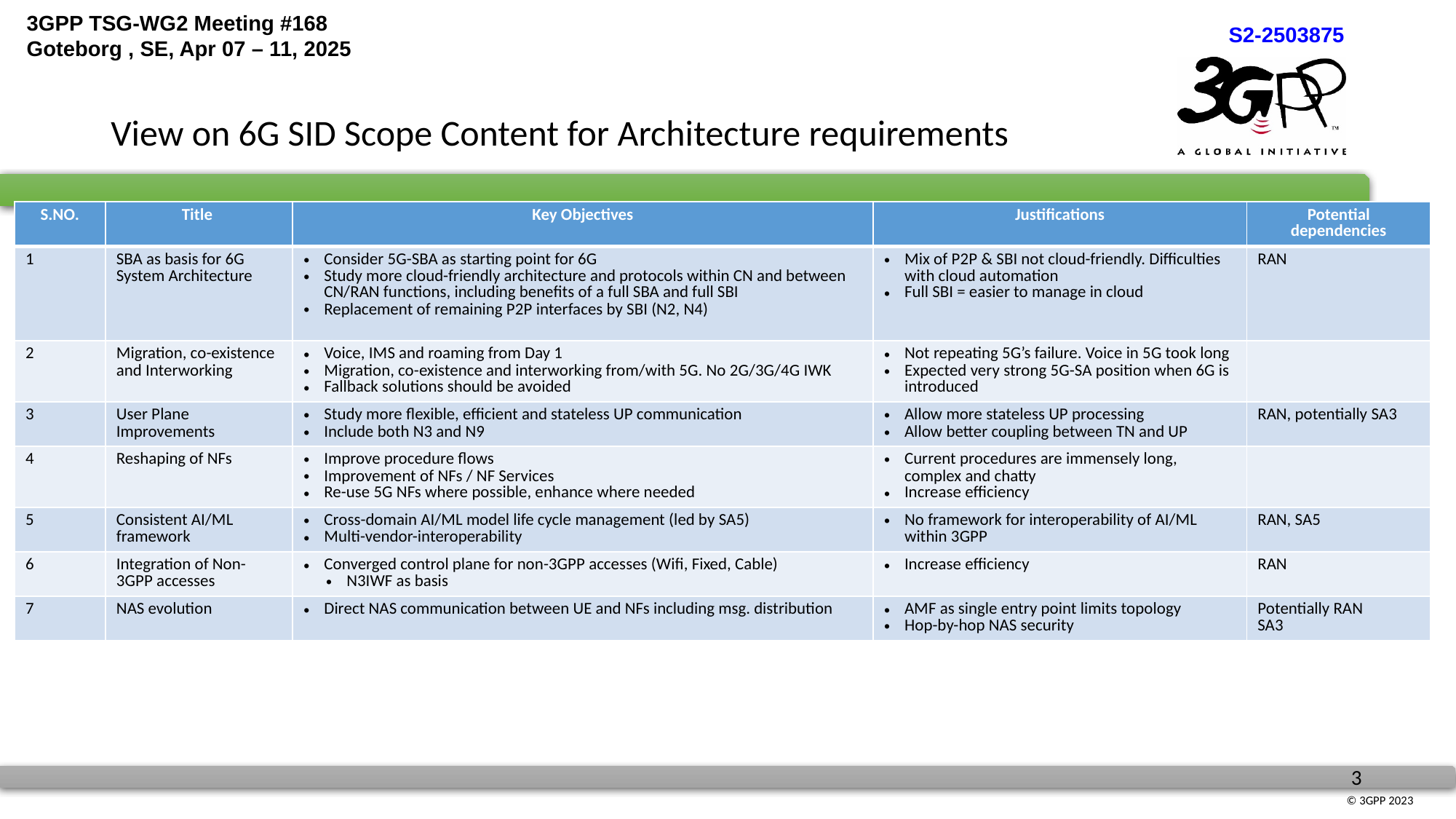

# View on 6G SID Scope Content for Architecture requirements
| S.NO. | Title | Key Objectives | Justifications | Potential dependencies |
| --- | --- | --- | --- | --- |
| 1 | SBA as basis for 6G System Architecture | Consider 5G-SBA as starting point for 6G Study more cloud-friendly architecture and protocols within CN and between CN/RAN functions, including benefits of a full SBA and full SBI Replacement of remaining P2P interfaces by SBI (N2, N4) | Mix of P2P & SBI not cloud-friendly. Difficulties with cloud automation Full SBI = easier to manage in cloud | RAN |
| 2 | Migration, co-existence and Interworking | Voice, IMS and roaming from Day 1 Migration, co-existence and interworking from/with 5G. No 2G/3G/4G IWK Fallback solutions should be avoided | Not repeating 5G’s failure. Voice in 5G took long Expected very strong 5G-SA position when 6G is introduced |  |
| 3 | User Plane Improvements | Study more flexible, efficient and stateless UP communication Include both N3 and N9 | Allow more stateless UP processing Allow better coupling between TN and UP | RAN, potentially SA3 |
| 4 | Reshaping of NFs | Improve procedure flows Improvement of NFs / NF Services Re-use 5G NFs where possible, enhance where needed | Current procedures are immensely long, complex and chatty Increase efficiency |  |
| 5 | Consistent AI/ML framework | Cross-domain AI/ML model life cycle management (led by SA5) Multi-vendor-interoperability | No framework for interoperability of AI/ML within 3GPP | RAN, SA5 |
| 6 | Integration of Non-3GPP accesses | Converged control plane for non-3GPP accesses (Wifi, Fixed, Cable) N3IWF as basis | Increase efficiency | RAN |
| 7 | NAS evolution | Direct NAS communication between UE and NFs including msg. distribution | AMF as single entry point limits topology Hop-by-hop NAS security | Potentially RAN SA3 |